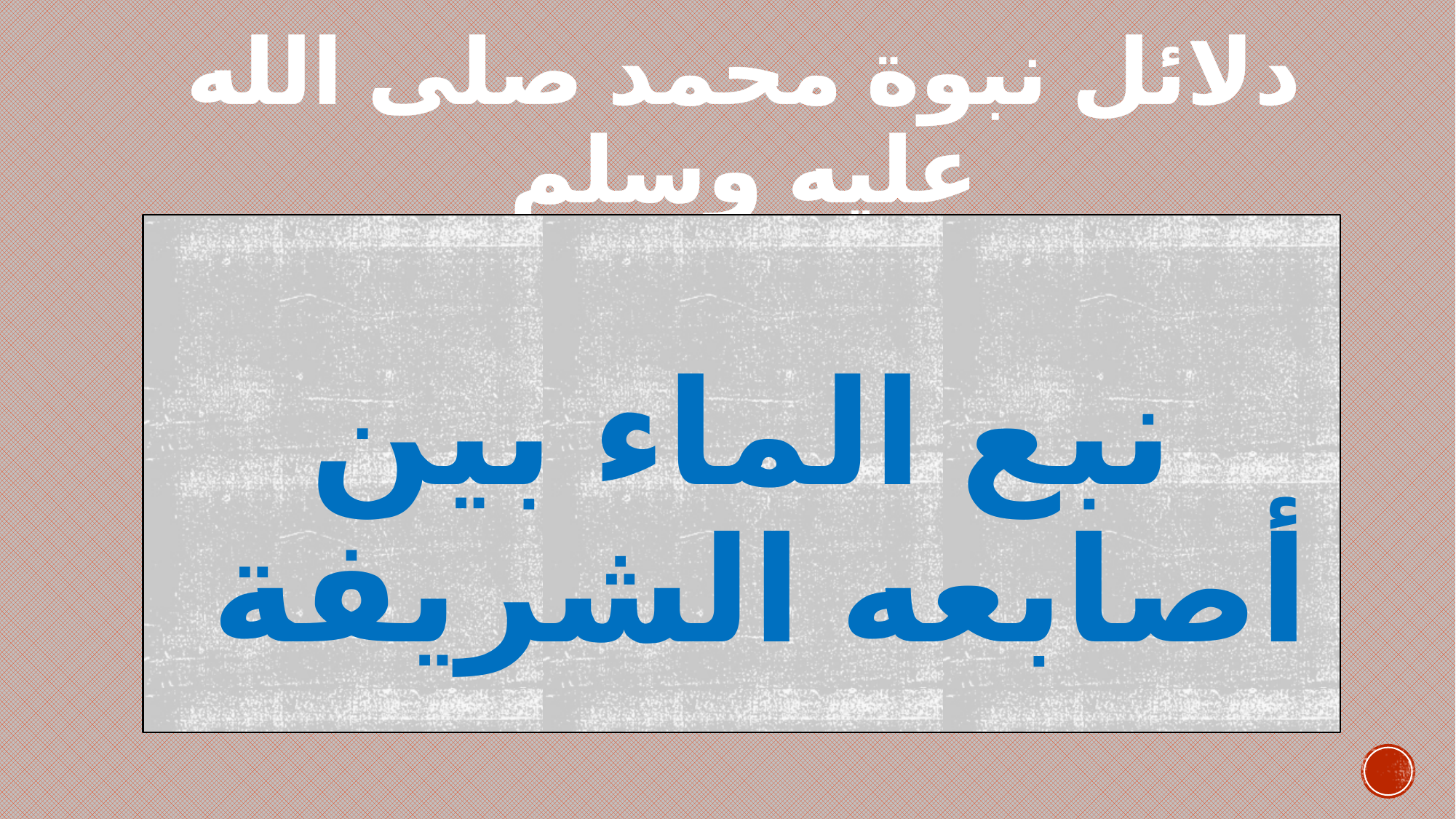

# دلائل نبوة محمد صلى الله عليه وسلم

نبع الماء بين أصابعه الشريفة